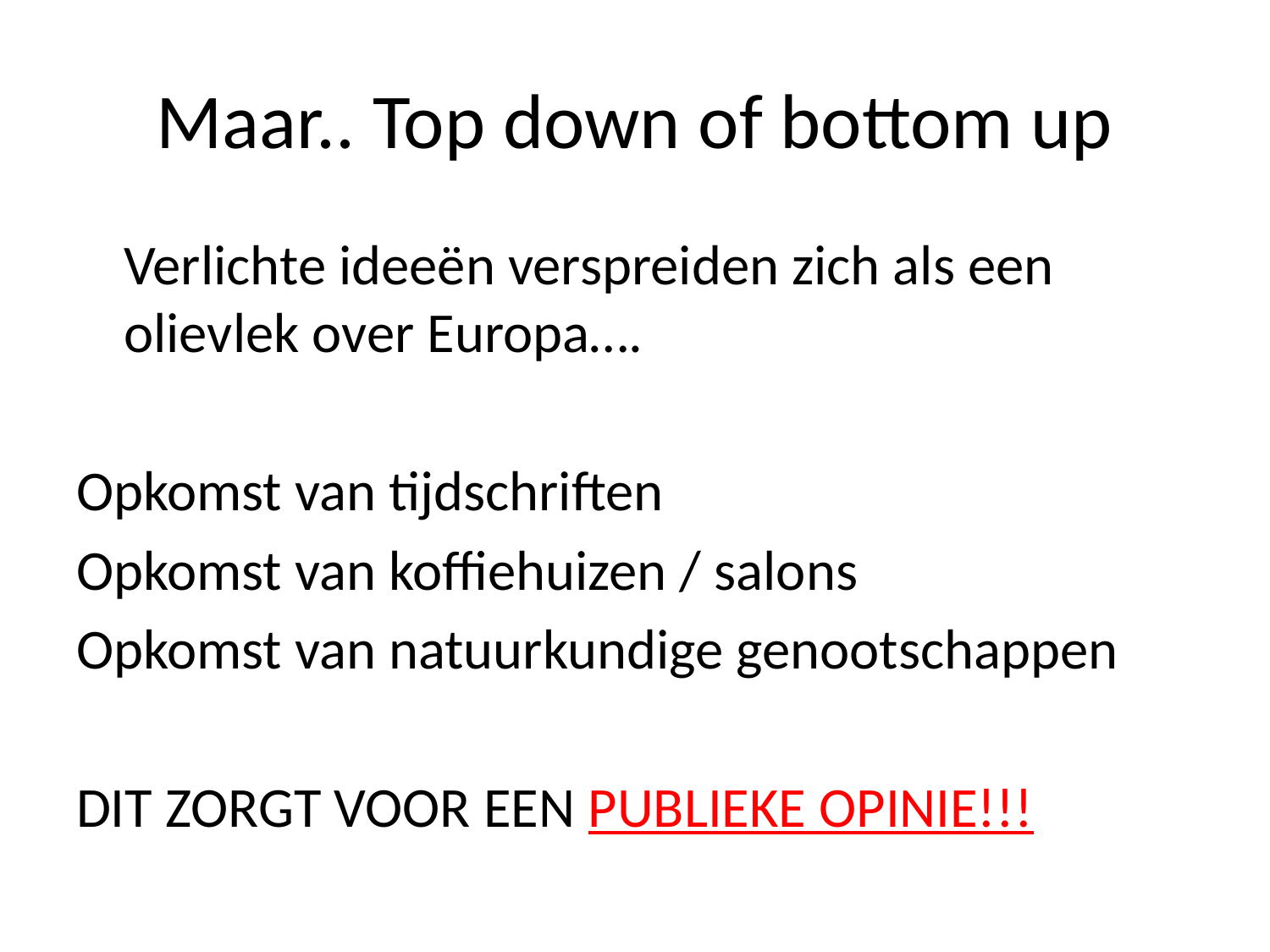

# Maar.. Top down of bottom up
	Verlichte ideeën verspreiden zich als een olievlek over Europa….

Opkomst van tijdschriften
Opkomst van koffiehuizen / salons
Opkomst van natuurkundige genootschappen

DIT ZORGT VOOR EEN PUBLIEKE OPINIE!!!